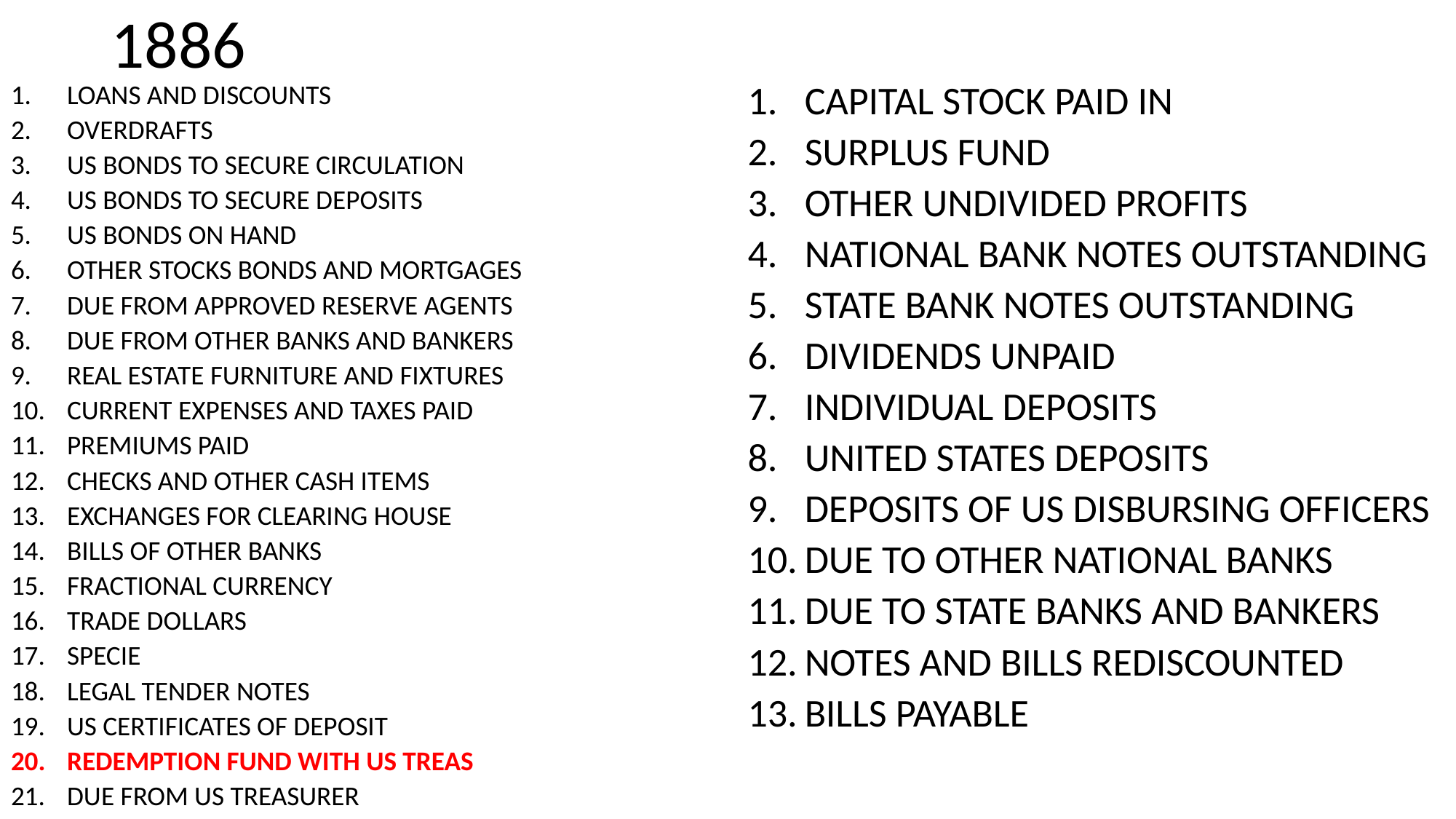

# 1886
LOANS AND DISCOUNTS
OVERDRAFTS
US BONDS TO SECURE CIRCULATION
US BONDS TO SECURE DEPOSITS
US BONDS ON HAND
OTHER STOCKS BONDS AND MORTGAGES
DUE FROM APPROVED RESERVE AGENTS
DUE FROM OTHER BANKS AND BANKERS
REAL ESTATE FURNITURE AND FIXTURES
CURRENT EXPENSES AND TAXES PAID
PREMIUMS PAID
CHECKS AND OTHER CASH ITEMS
EXCHANGES FOR CLEARING HOUSE
BILLS OF OTHER BANKS
FRACTIONAL CURRENCY
TRADE DOLLARS
SPECIE
LEGAL TENDER NOTES
US CERTIFICATES OF DEPOSIT
REDEMPTION FUND WITH US TREAS
DUE FROM US TREASURER
CAPITAL STOCK PAID IN
SURPLUS FUND
OTHER UNDIVIDED PROFITS
NATIONAL BANK NOTES OUTSTANDING
STATE BANK NOTES OUTSTANDING
DIVIDENDS UNPAID
INDIVIDUAL DEPOSITS
UNITED STATES DEPOSITS
DEPOSITS OF US DISBURSING OFFICERS
DUE TO OTHER NATIONAL BANKS
DUE TO STATE BANKS AND BANKERS
NOTES AND BILLS REDISCOUNTED
BILLS PAYABLE